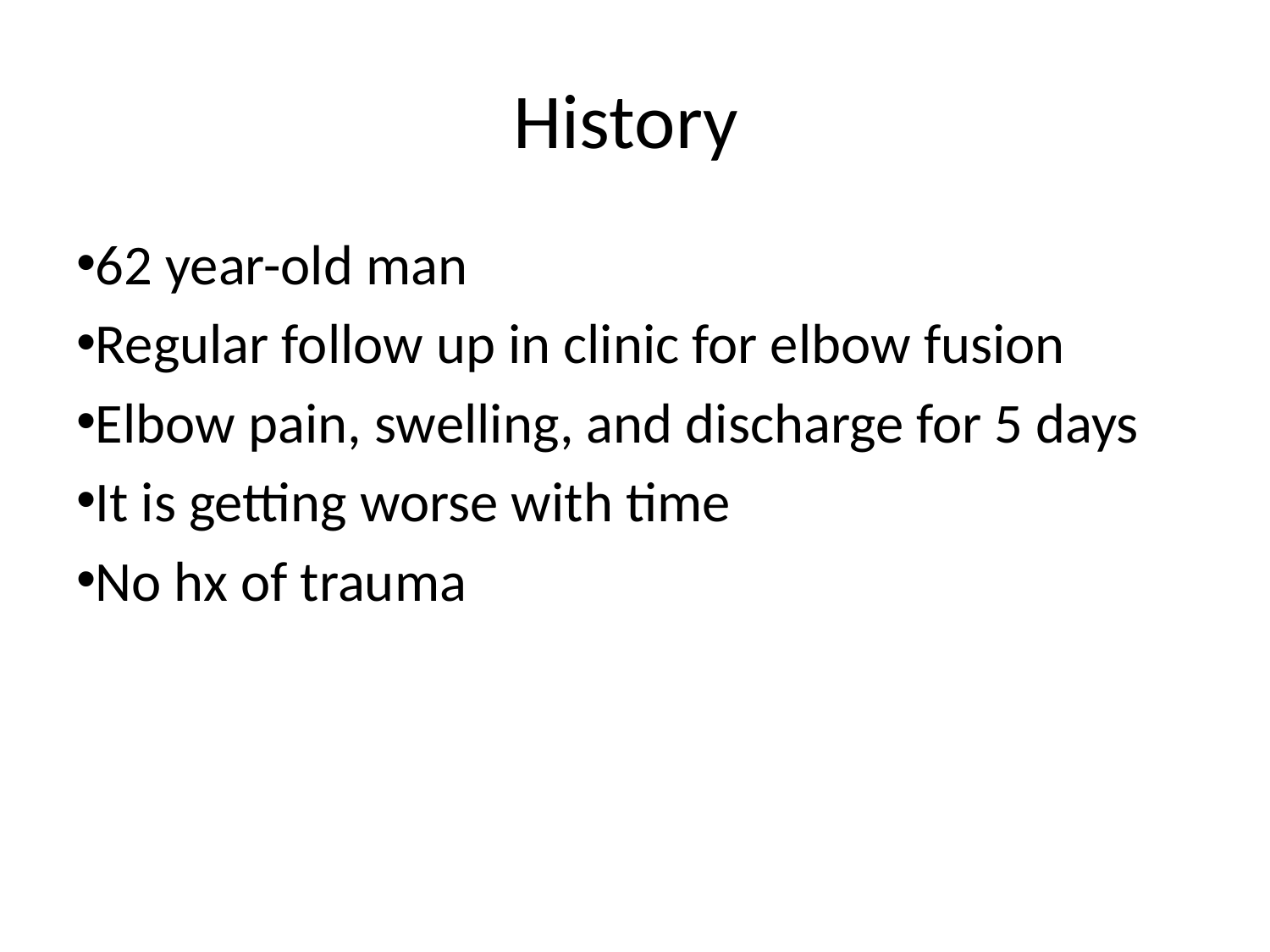

# History
62 year-old man
Regular follow up in clinic for elbow fusion
Elbow pain, swelling, and discharge for 5 days
It is getting worse with time
No hx of trauma